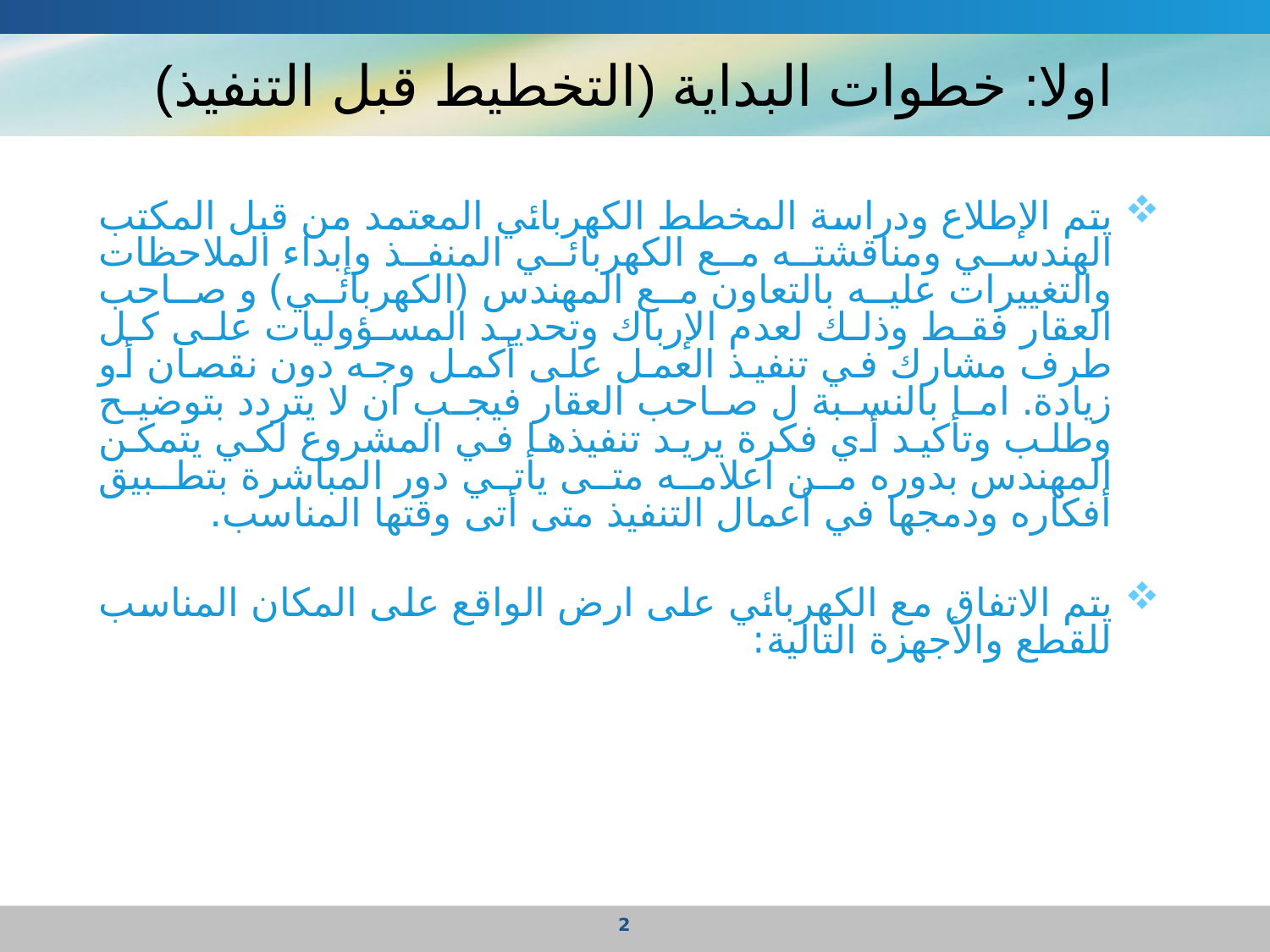

# اولا: خطوات البداية (التخطيط قبل التنفيذ)
يتم الإطلاع ودراسة المخطط الكهربائي المعتمد من قبل المكتب الهندسي ومناقشته مع الكهربائي المنفذ وإبداء الملاحظات والتغييرات عليه بالتعاون مع المهندس (الكهربائي) و صاحب العقار فقط وذلك لعدم الإرباك وتحديد المسؤوليات على كل طرف مشارك في تنفيذ العمل على أكمل وجه دون نقصان أو زيادة. اما بالنسبة ل صاحب العقار فيجب ان لا يتردد بتوضيح وطلب وتأكيد أي فكرة يريد تنفيذها في المشروع لكي يتمكن المهندس بدوره من اعلامه متى يأتي دور المباشرة بتطبيق أفكاره ودمجها في أعمال التنفيذ متى أتى وقتها المناسب.

يتم الاتفاق مع الكهربائي على ارض الواقع على المكان المناسب للقطع والأجهزة التالية:

2